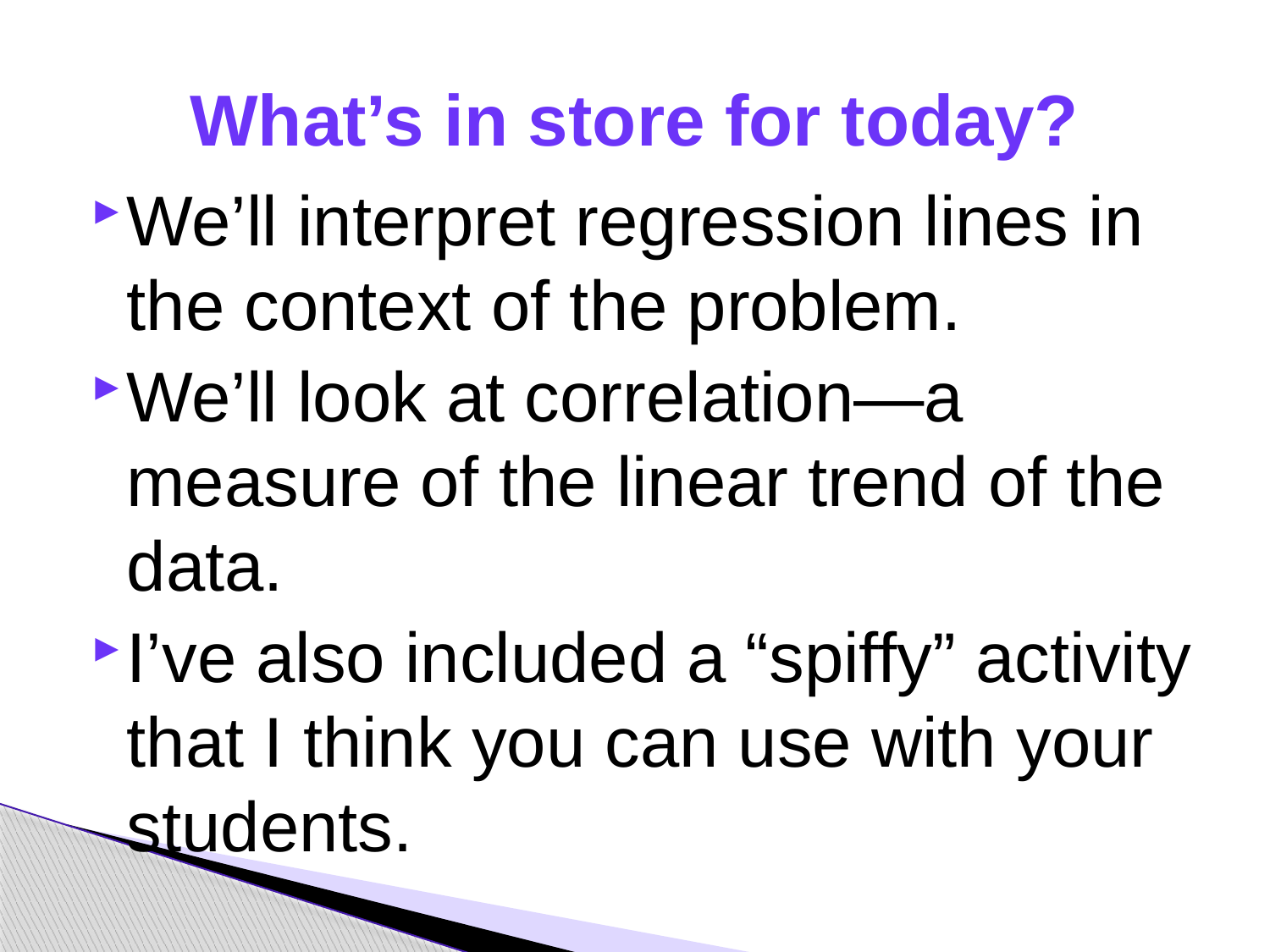

# What’s in store for today?
We’ll interpret regression lines in the context of the problem.
We’ll look at correlation—a measure of the linear trend of the data.
I’ve also included a “spiffy” activity that I think you can use with your students.